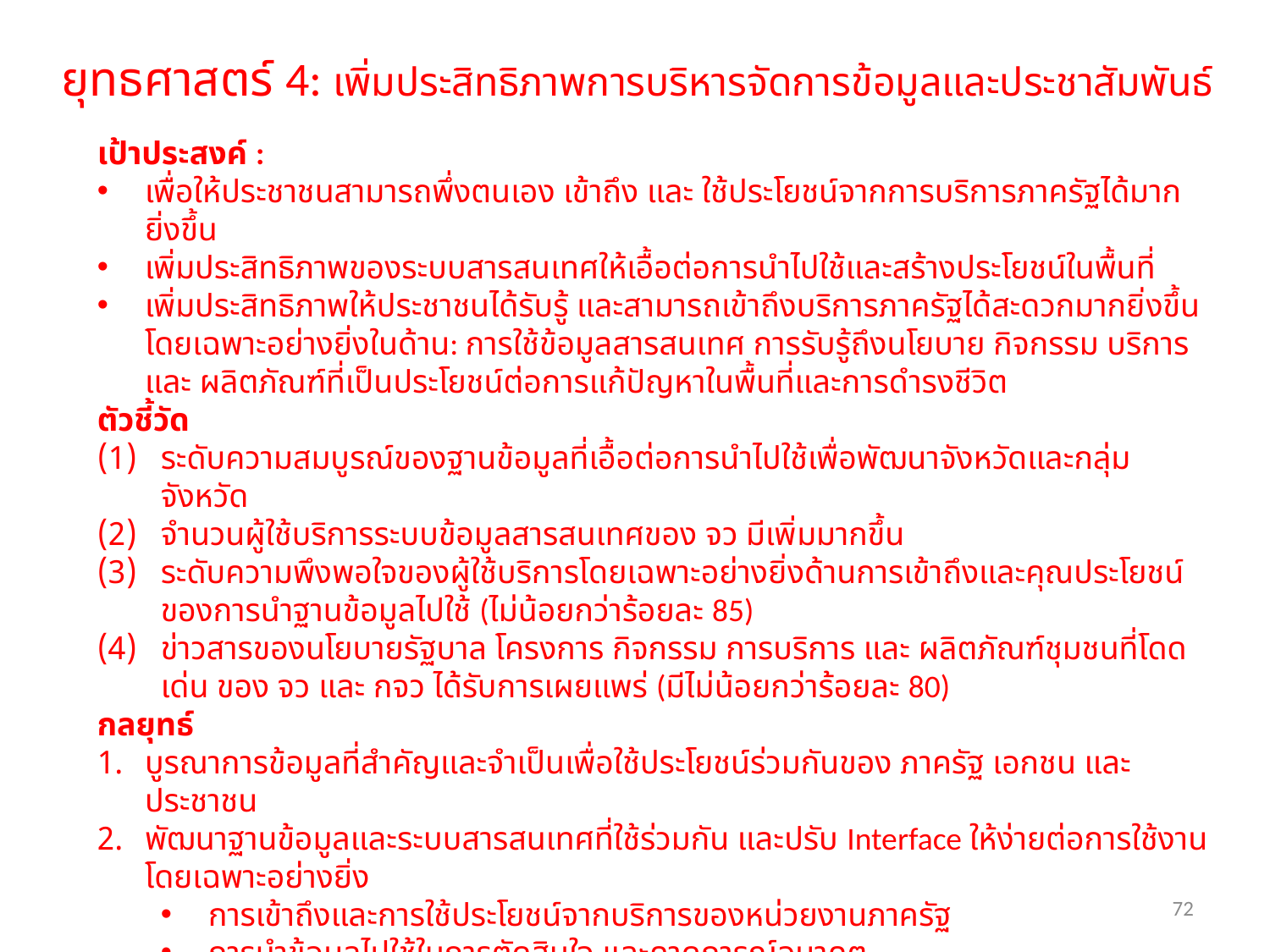

ยุทธศาสตร์ 4: เพิ่มประสิทธิภาพการบริหารจัดการข้อมูลและประชาสัมพันธ์
เป้าประสงค์ :
เพื่อให้ประชาชนสามารถพึ่งตนเอง เข้าถึง และ ใช้ประโยชน์จากการบริการภาครัฐได้มากยิ่งขึ้น
เพิ่มประสิทธิภาพของระบบสารสนเทศให้เอื้อต่อการนำไปใช้และสร้างประโยชน์ในพื้นที่
เพิ่มประสิทธิภาพให้ประชาชนได้รับรู้ และสามารถเข้าถึงบริการภาครัฐได้สะดวกมากยิ่งขึ้น โดยเฉพาะอย่างยิ่งในด้าน: การใช้ข้อมูลสารสนเทศ การรับรู้ถึงนโยบาย กิจกรรม บริการ และ ผลิตภัณฑ์ที่เป็นประโยชน์ต่อการแก้ปัญหาในพื้นที่และการดำรงชีวิต
ตัวชี้วัด
ระดับความสมบูรณ์ของฐานข้อมูลที่เอื้อต่อการนำไปใช้เพื่อพัฒนาจังหวัดและกลุ่มจังหวัด
จำนวนผู้ใช้บริการระบบข้อมูลสารสนเทศของ จว มีเพิ่มมากขึ้น
ระดับความพึงพอใจของผู้ใช้บริการโดยเฉพาะอย่างยิ่งด้านการเข้าถึงและคุณประโยชน์ของการนำฐานข้อมูลไปใช้ (ไม่น้อยกว่าร้อยละ 85)
ข่าวสารของนโยบายรัฐบาล โครงการ กิจกรรม การบริการ และ ผลิตภัณฑ์ชุมชนที่โดดเด่น ของ จว และ กจว ได้รับการเผยแพร่ (มีไม่น้อยกว่าร้อยละ 80)
กลยุทธ์
บูรณาการข้อมูลที่สำคัญและจำเป็นเพื่อใช้ประโยชน์ร่วมกันของ ภาครัฐ เอกชน และ ประชาชน
พัฒนาฐานข้อมูลและระบบสารสนเทศที่ใช้ร่วมกัน และปรับ Interface ให้ง่ายต่อการใช้งาน โดยเฉพาะอย่างยิ่ง
การเข้าถึงและการใช้ประโยชน์จากบริการของหน่วยงานภาครัฐ
การนำข้อมูลไปใช้ในการตัดสินใจ และคาดการณ์อนาคต
เพิ่มศักยภาพและโอกาสให้ประชาชนเข้าถึงข้อมูลโดยการใช้ Mobile Application และ Cloud Computing
ยกระดับการ ปชส เพื่อให้นโยบาย โครงการ กิจกรรม บริการ และ ผลิตภัณฑ์ที่โดดเด่นของ จว เป็นที่ประจักษ์อย่างกว้างขวาง ด้วยการใช้สื่อการตลาดแบบผสมผสาน Social Network และ Event Marketing
72